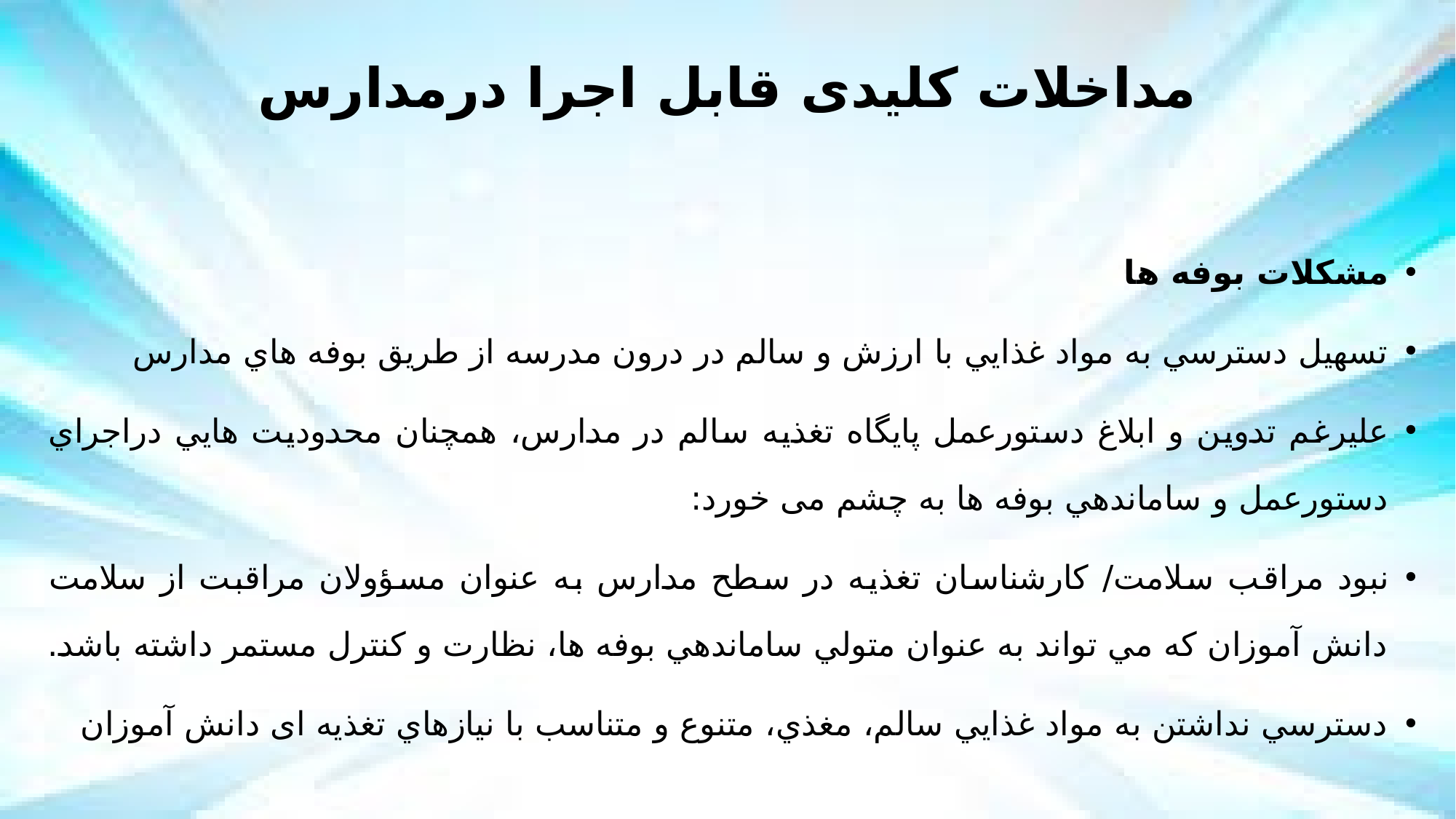

# مداخلات کلیدی قابل اجرا درمدارس
مشکلات بوفه ها
تسهيل دسترسي به مواد غذايي با ارزش و سالم در درون مدرسه از طريق بوفه هاي مدارس
علیرغم تدوین و ابلاغ دستورعمل پایگاه تغذیه سالم در مدارس، همچنان محدوديت هایي دراجراي دستورعمل و ساماندهي بوفه ها به چشم می خورد:
نبود مراقب سلامت/ كارشناسان تغذيه در سطح مدارس به عنوان مسؤولان مراقبت از سلامت دانش آموزان كه مي تواند به عنوان متولي ساماندهي بوفه ها، نظارت و كنترل مستمر داشته باشد.
دسترسي نداشتن به مواد غذايي سالم، مغذي، متنوع و متناسب با نيازهاي تغذیه ای دانش آموزان